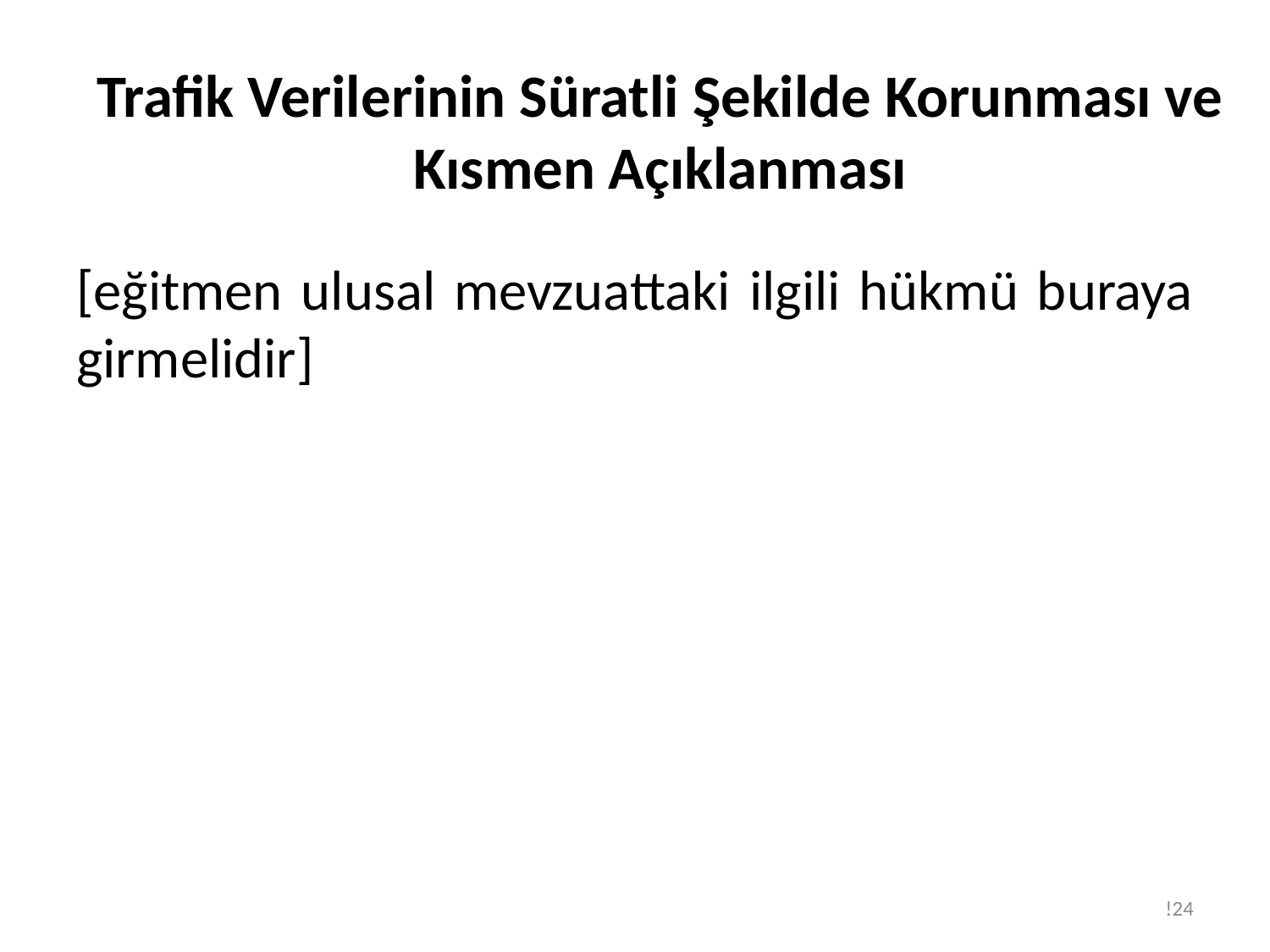

# Trafik Verilerinin Süratli Şekilde Korunması ve Kısmen Açıklanması
[eğitmen ulusal mevzuattaki ilgili hükmü buraya girmelidir]
!24